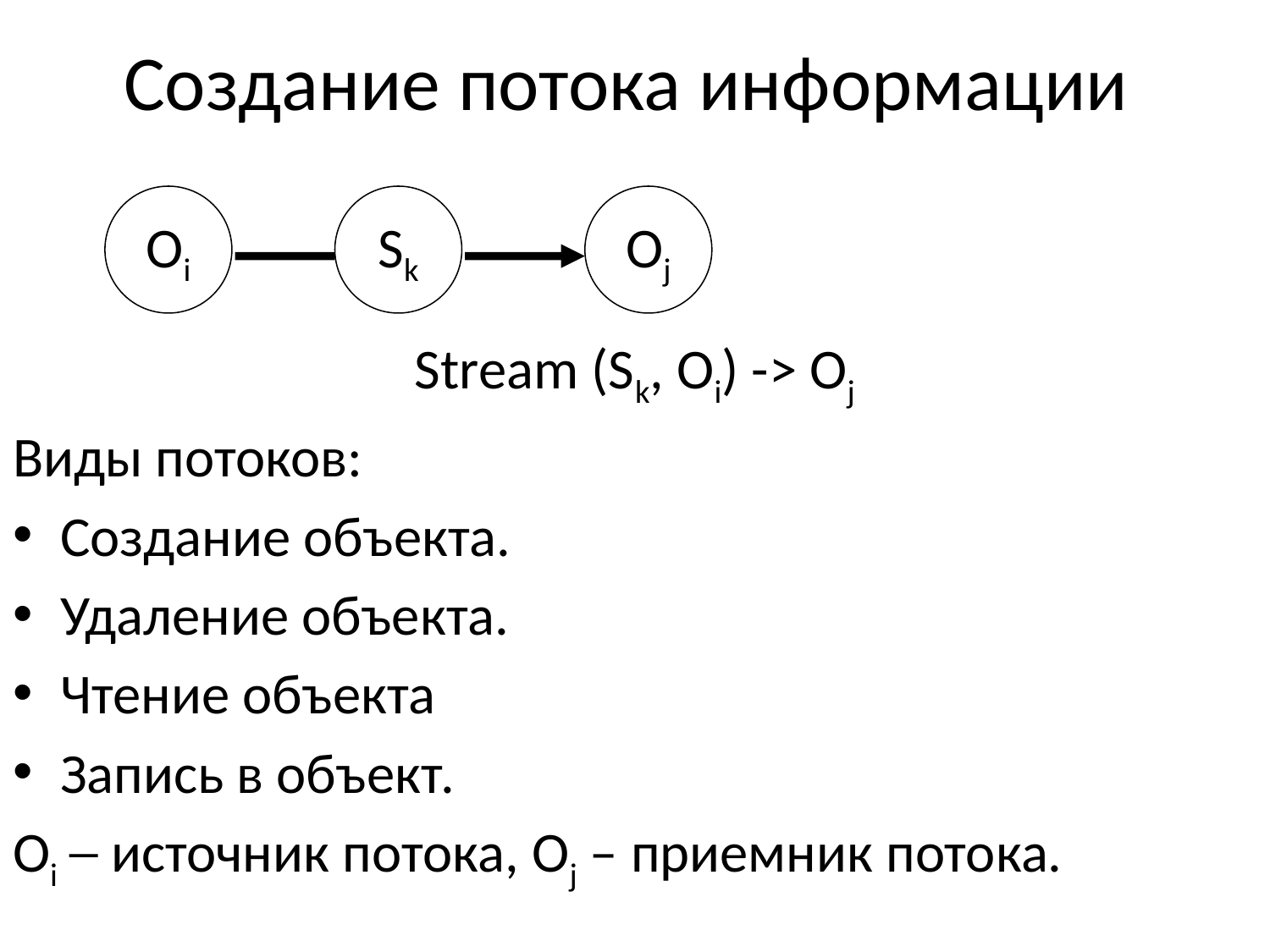

# Создание потока информации
Oi
Sk
Oj

Stream (Sk, Oi) -> Oj
Виды потоков:
Создание объекта.
Удаление объекта.
Чтение объекта
Запись в объект.
Oi ─ источник потока, Oj – приемник потока.